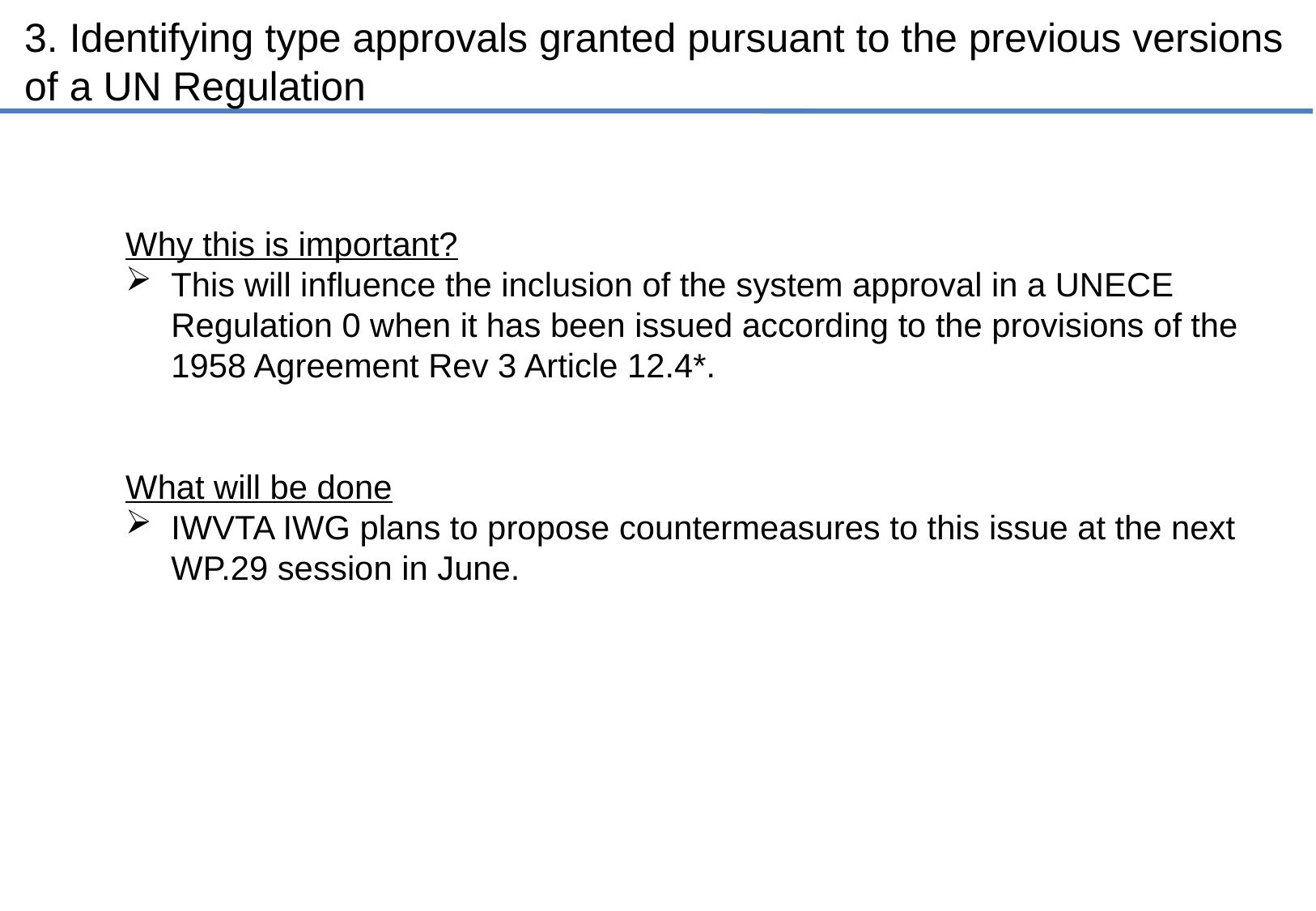

3. Identifying type approvals granted pursuant to the previous versions of a UN Regulation

Why this is important?
This will influence the inclusion of the system approval in a UNECE Regulation 0 when it has been issued according to the provisions of the 1958 Agreement Rev 3 Article 12.4*.

What will be done
IWVTA IWG plans to propose countermeasures to this issue at the next WP.29 session in June.